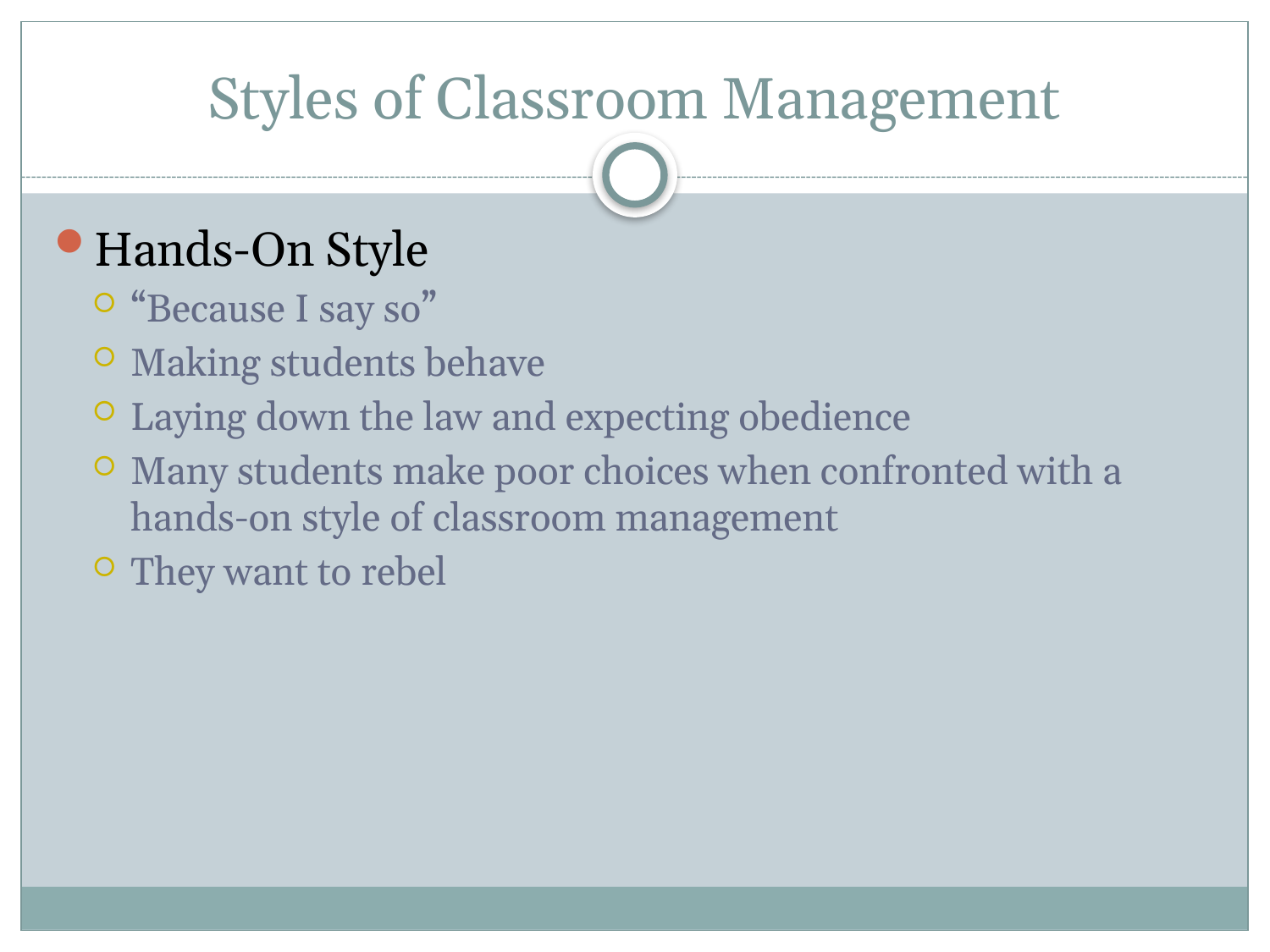

# Styles of Classroom Management
Hands-On Style
“Because I say so”
Making students behave
Laying down the law and expecting obedience
Many students make poor choices when confronted with a hands-on style of classroom management
They want to rebel